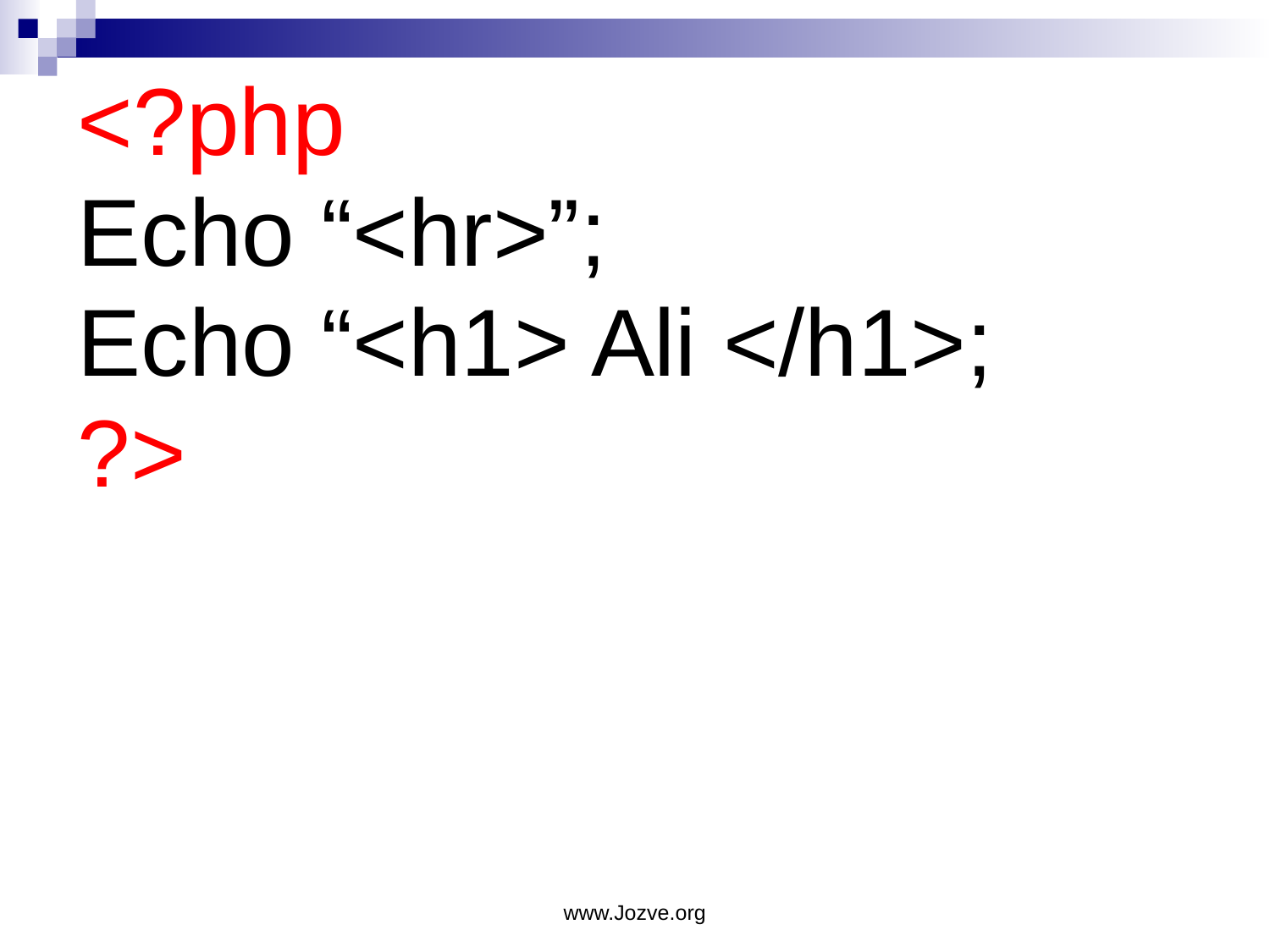

<?php
Echo “<hr>”;
Echo “<h1> Ali </h1>;
?>

www.Jozve.org